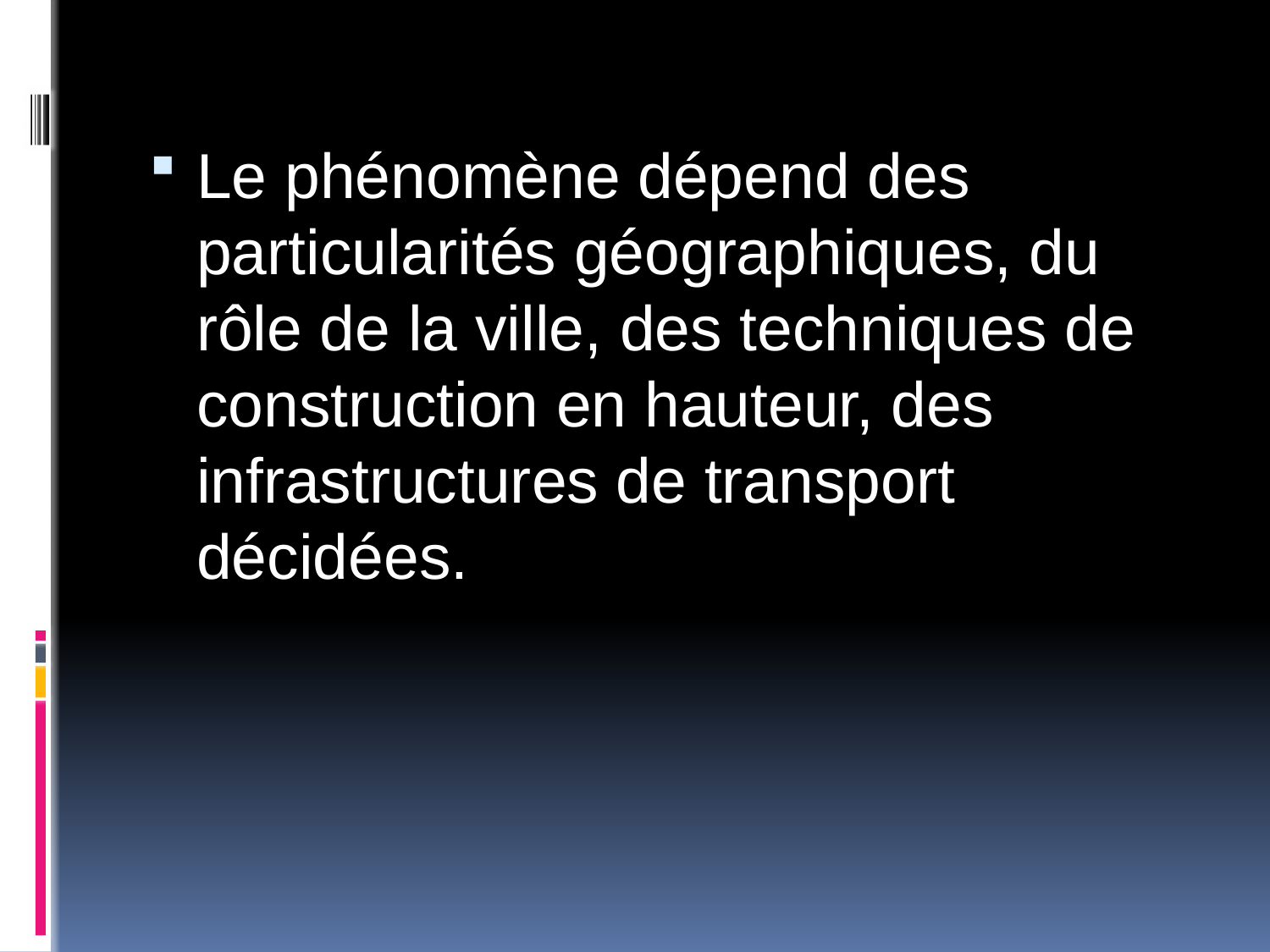

#
Le phénomène dépend des particularités géographiques, du rôle de la ville, des techniques de construction en hauteur, des infrastructures de transport décidées.